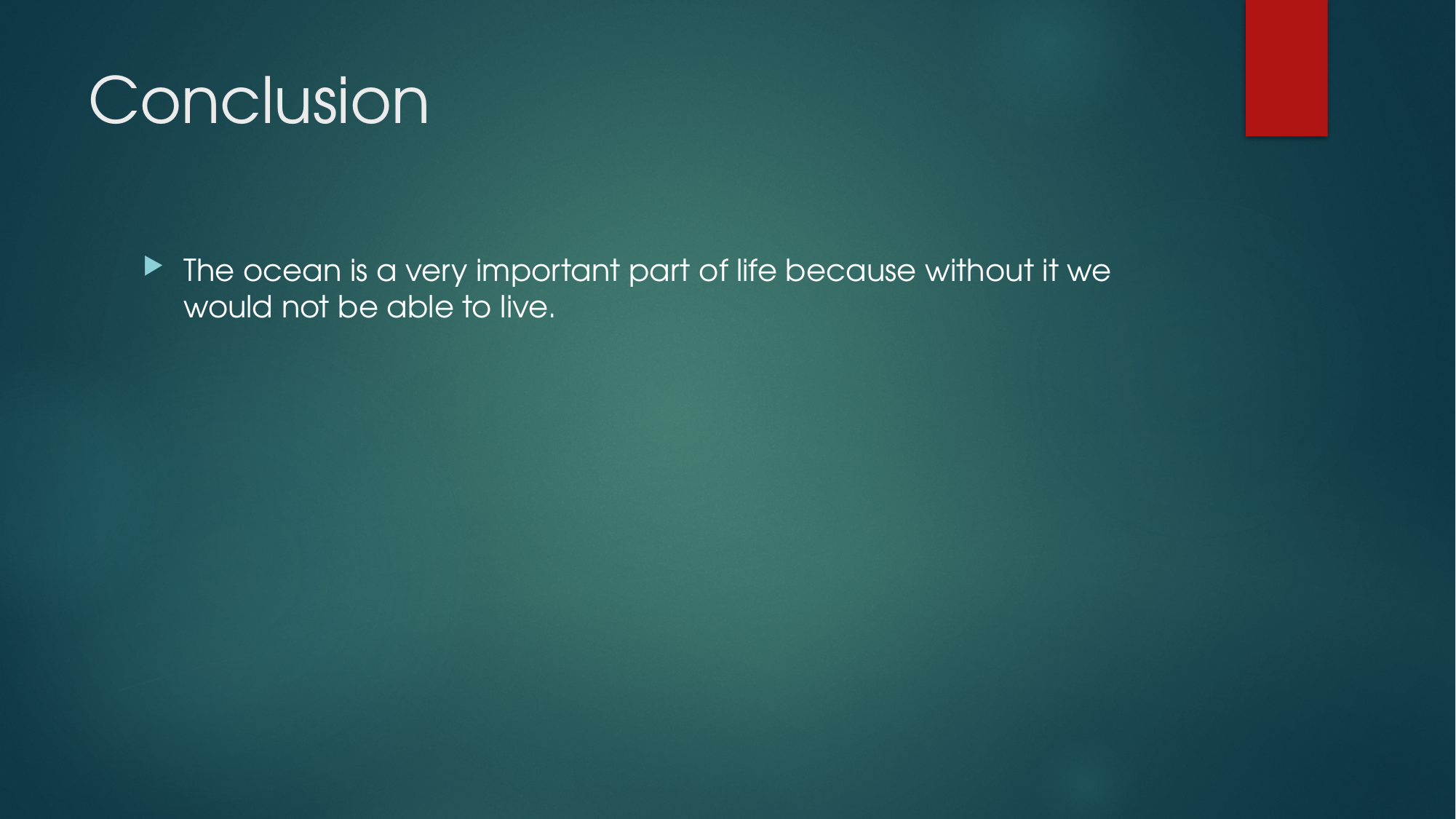

# Conclusion
The ocean is a very important part of life because without it we would not be able to live.